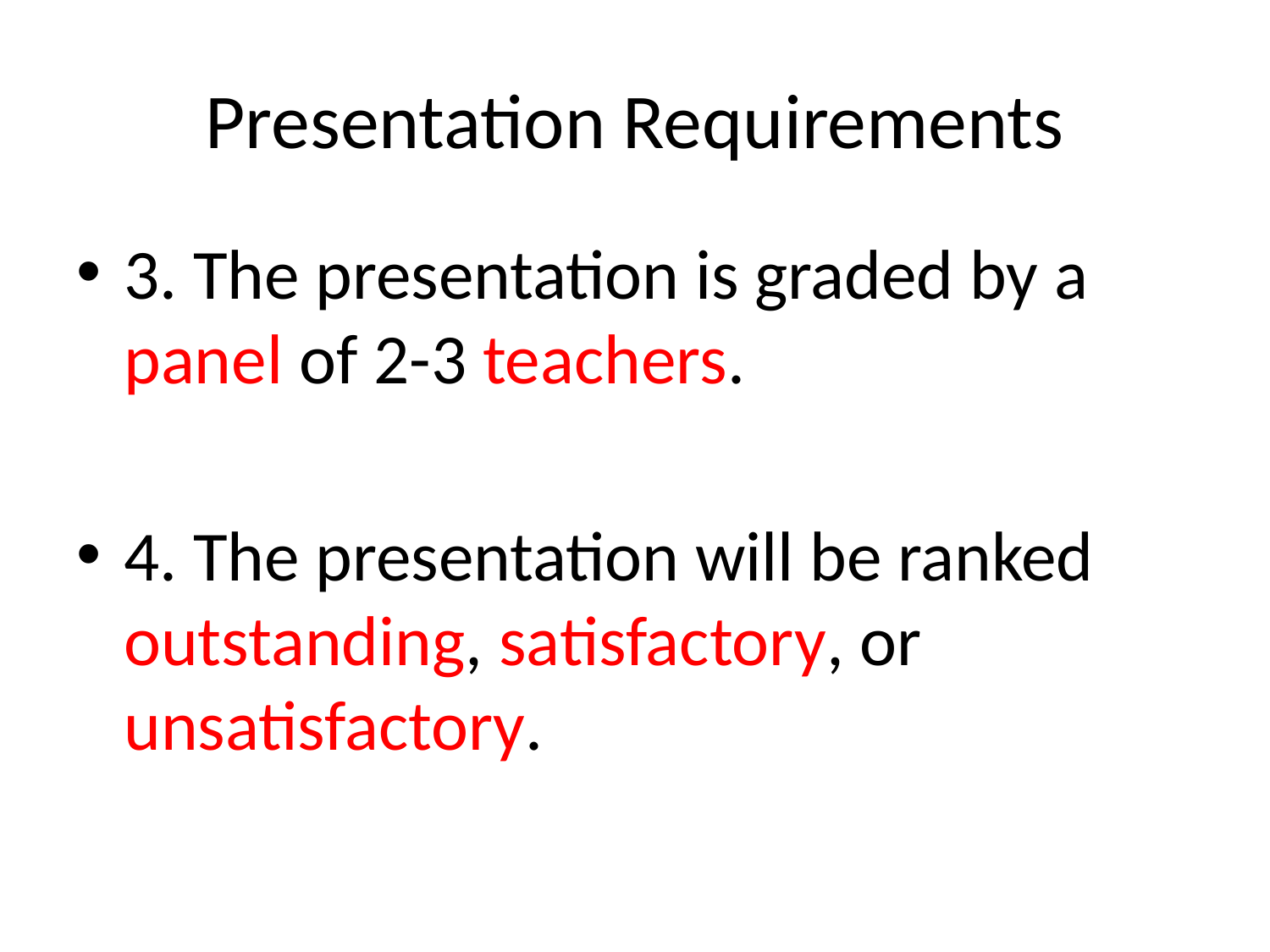

# Presentation Requirements
3. The presentation is graded by a panel of 2-3 teachers.

4. The presentation will be ranked outstanding, satisfactory, or unsatisfactory.